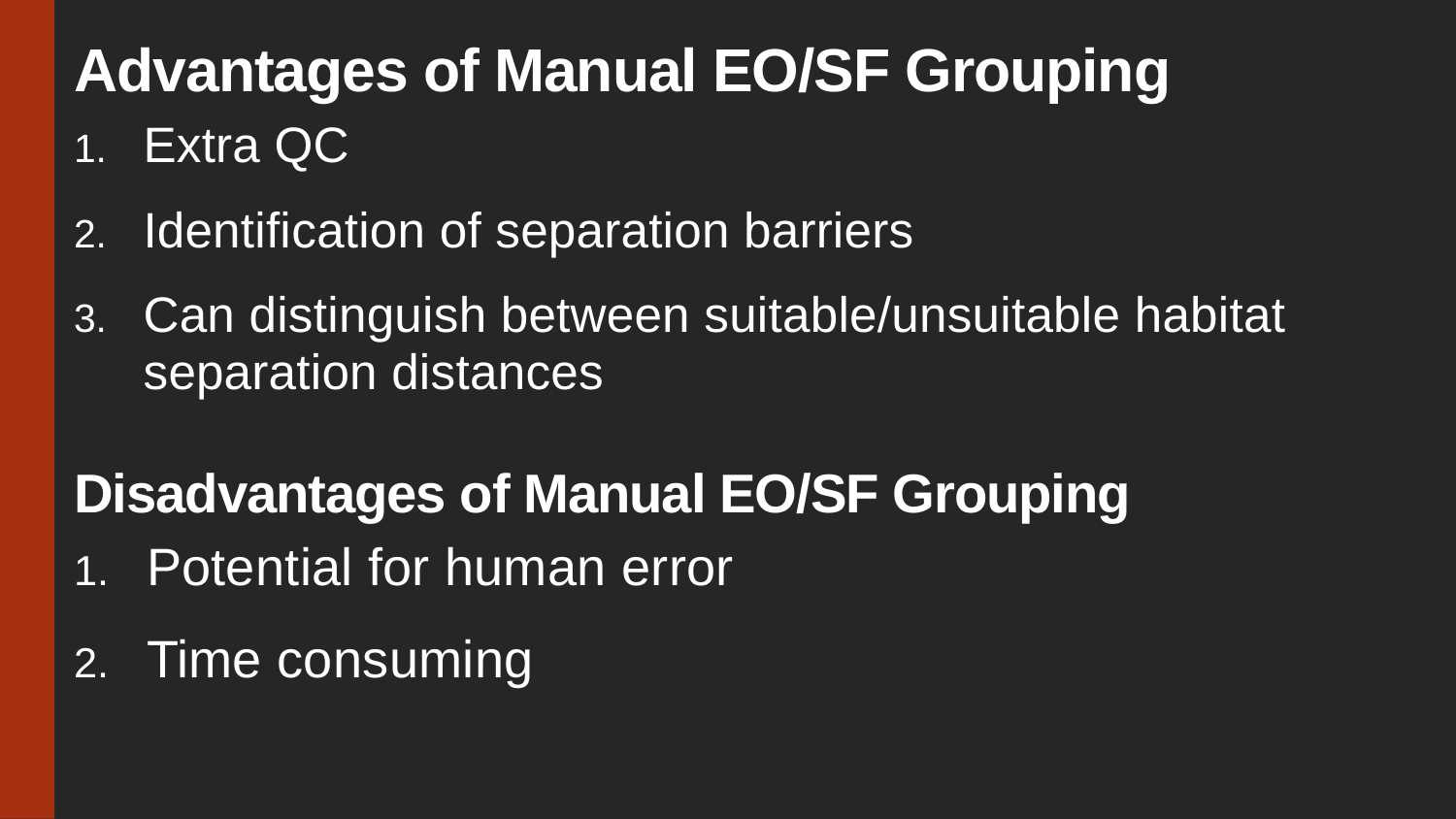

Advantages of Manual EO/SF Grouping
Extra QC
Identification of separation barriers
Can distinguish between suitable/unsuitable habitat separation distances

Disadvantages of Manual EO/SF Grouping
Potential for human error
Time consuming